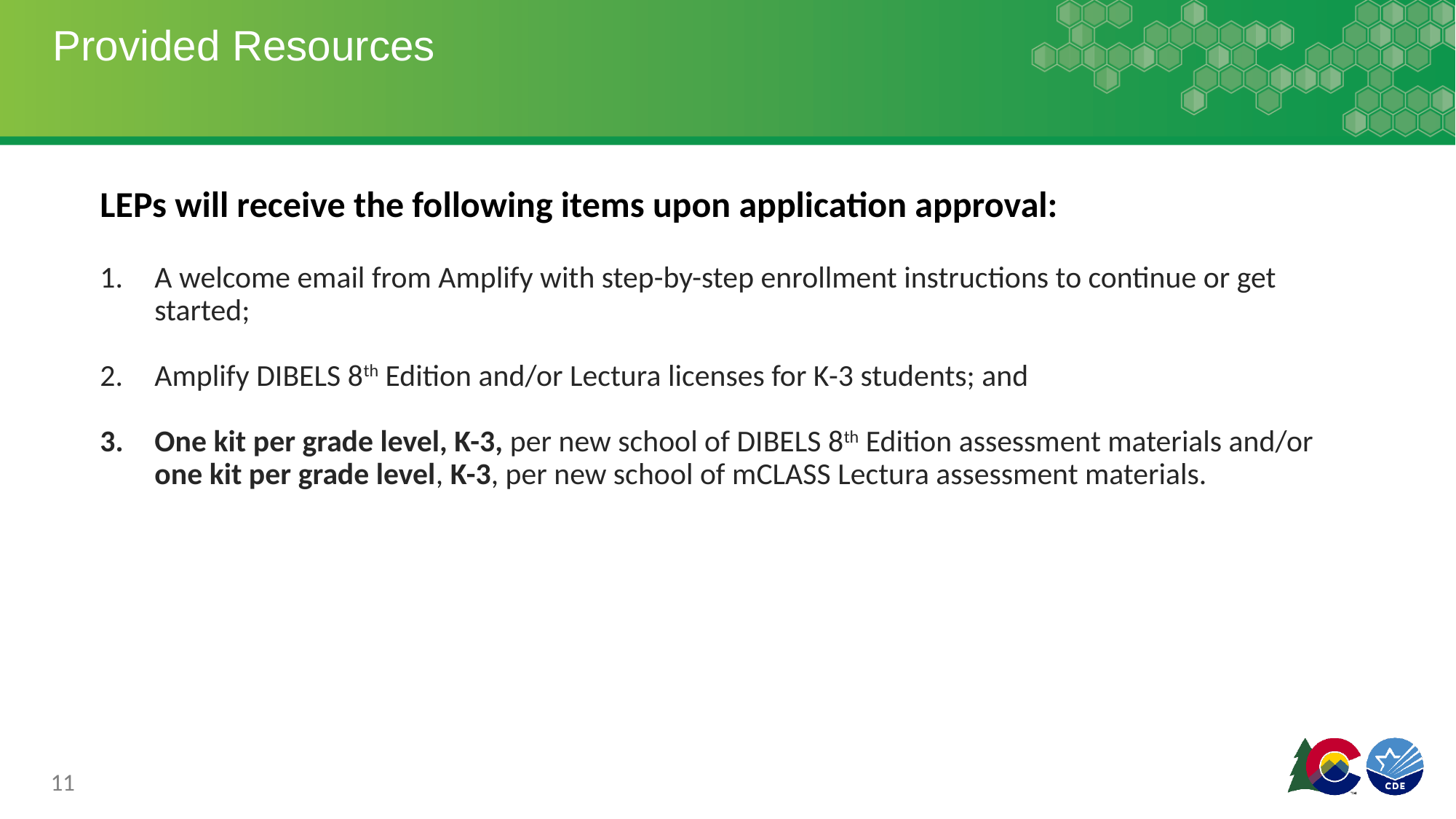

# Provided Resources
LEPs will receive the following items upon application approval:
A welcome email from Amplify with step-by-step enrollment instructions to continue or get started;
Amplify DIBELS 8th Edition and/or Lectura licenses for K-3 students; and
One kit per grade level, K-3, per new school of DIBELS 8th Edition assessment materials and/or one kit per grade level, K-3, per new school of mCLASS Lectura assessment materials.
11